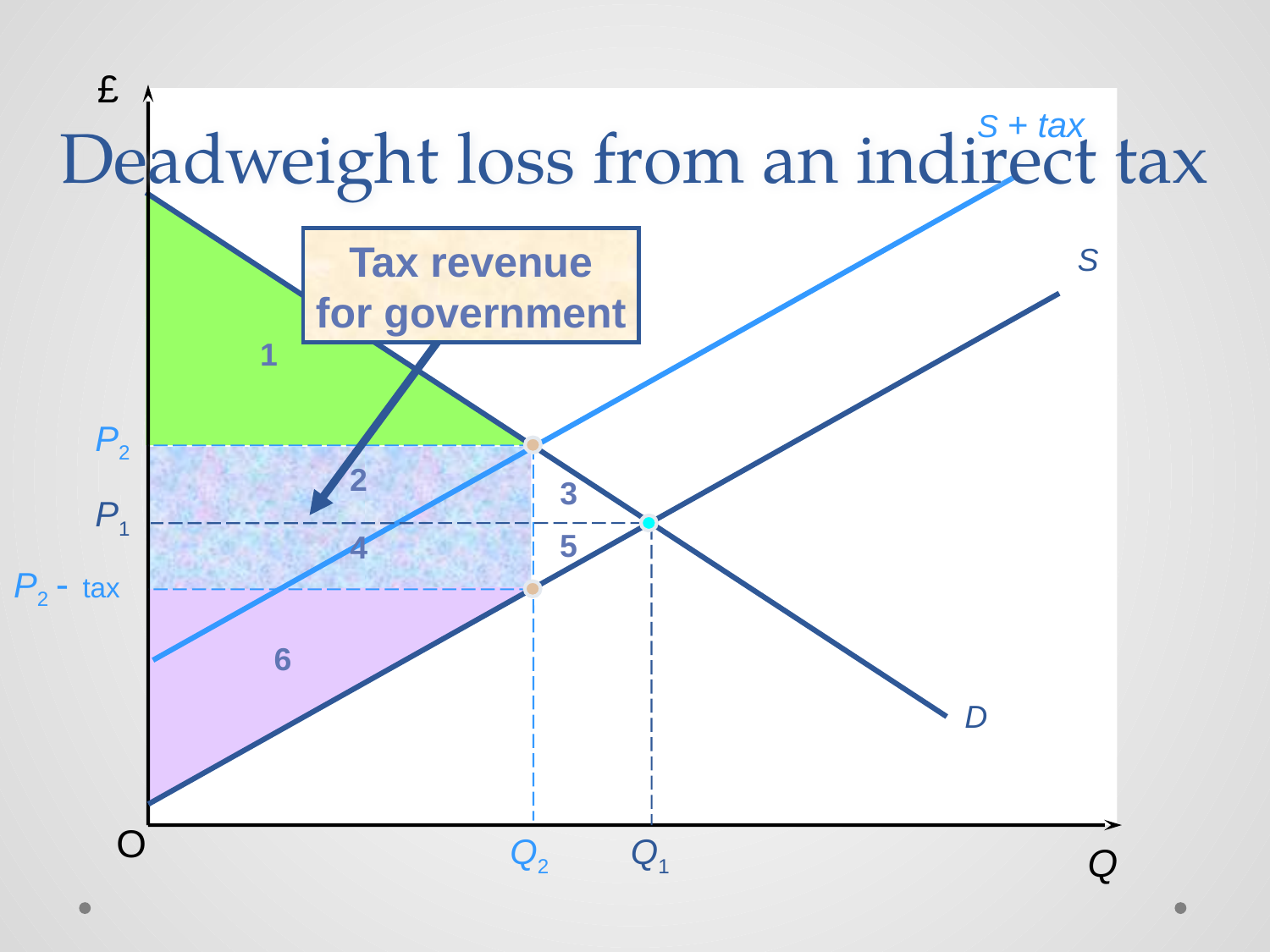

£

S + tax
# Deadweight loss from an indirect tax

Tax revenue
for government

S

1
P2

2
3
P1

5
4

P2 − tax

6
D
O
Q2
Q1

Q